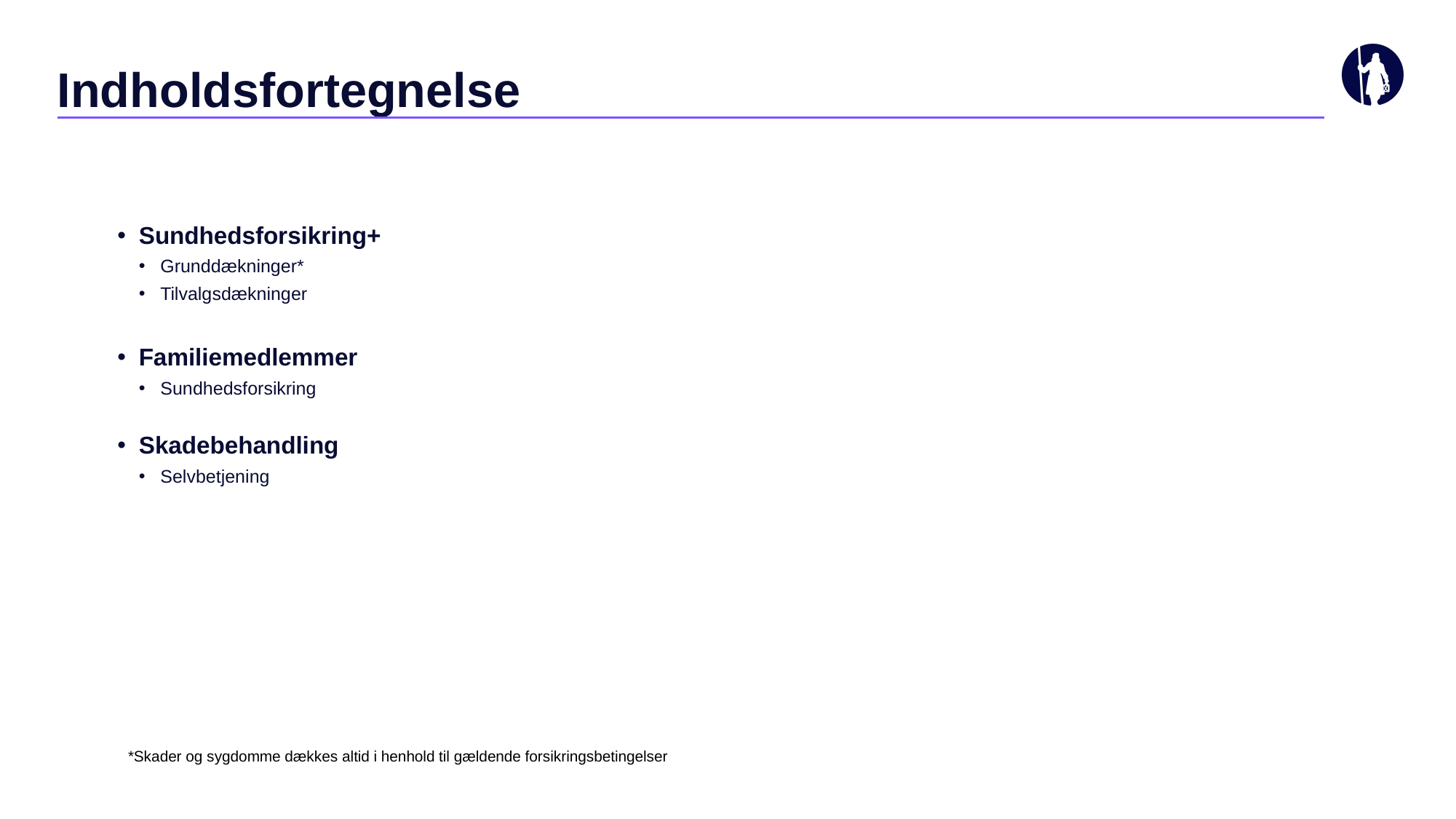

# Indholdsfortegnelse

Sundhedsforsikring+
Grunddækninger*
Tilvalgsdækninger
Familiemedlemmer
Sundhedsforsikring
Skadebehandling
Selvbetjening

*Skader og sygdomme dækkes altid i henhold til gældende forsikringsbetingelser